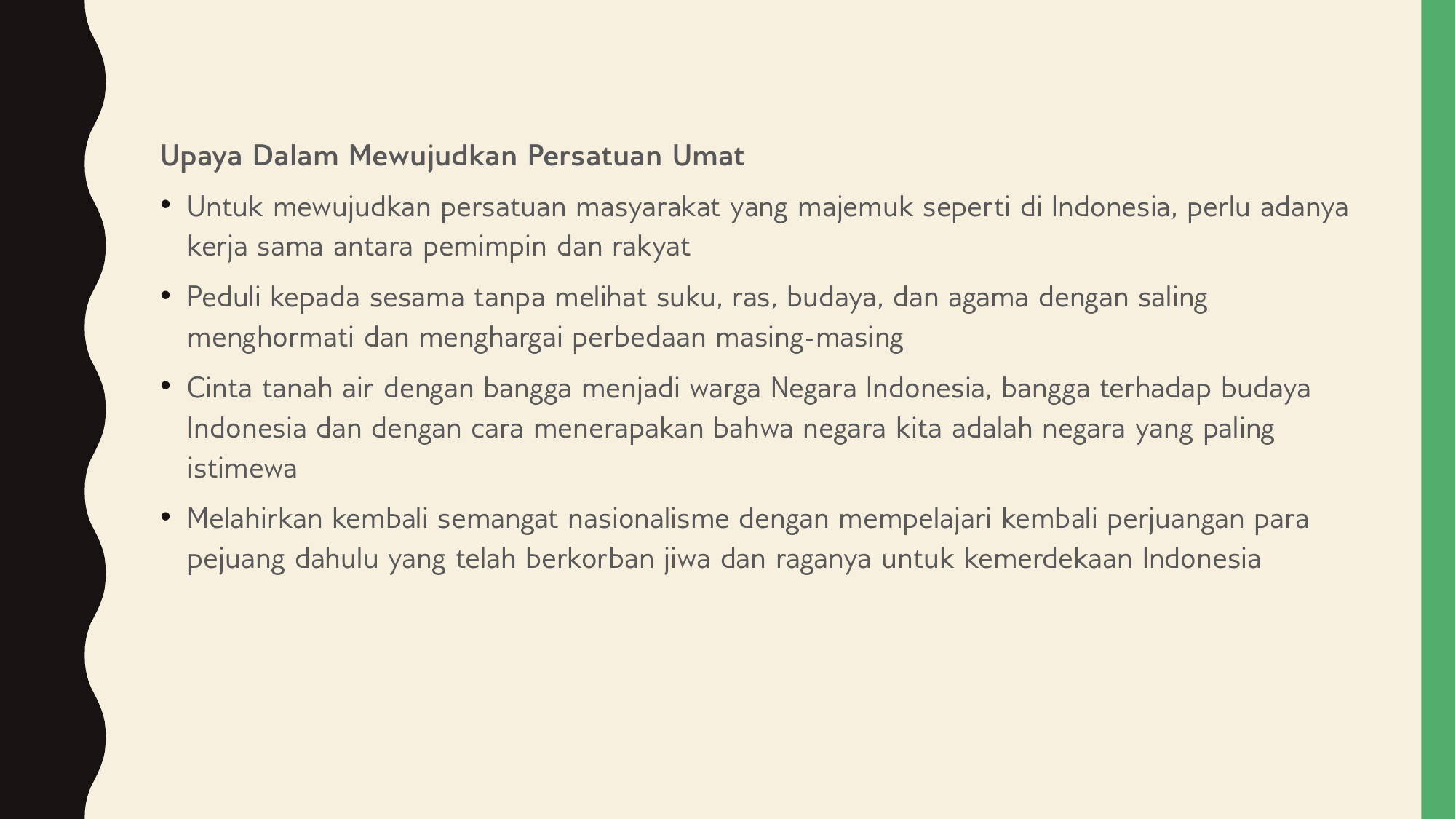

Upaya Dalam Mewujudkan Persatuan Umat
Untuk mewujudkan persatuan masyarakat yang majemuk seperti di Indonesia, perlu adanya kerja sama antara pemimpin dan rakyat
Peduli kepada sesama tanpa melihat suku, ras, budaya, dan agama dengan saling menghormati dan menghargai perbedaan masing-masing
Cinta tanah air dengan bangga menjadi warga Negara Indonesia, bangga terhadap budaya Indonesia dan dengan cara menerapakan bahwa negara kita adalah negara yang paling istimewa
Melahirkan kembali semangat nasionalisme dengan mempelajari kembali perjuangan para pejuang dahulu yang telah berkorban jiwa dan raganya untuk kemerdekaan Indonesia